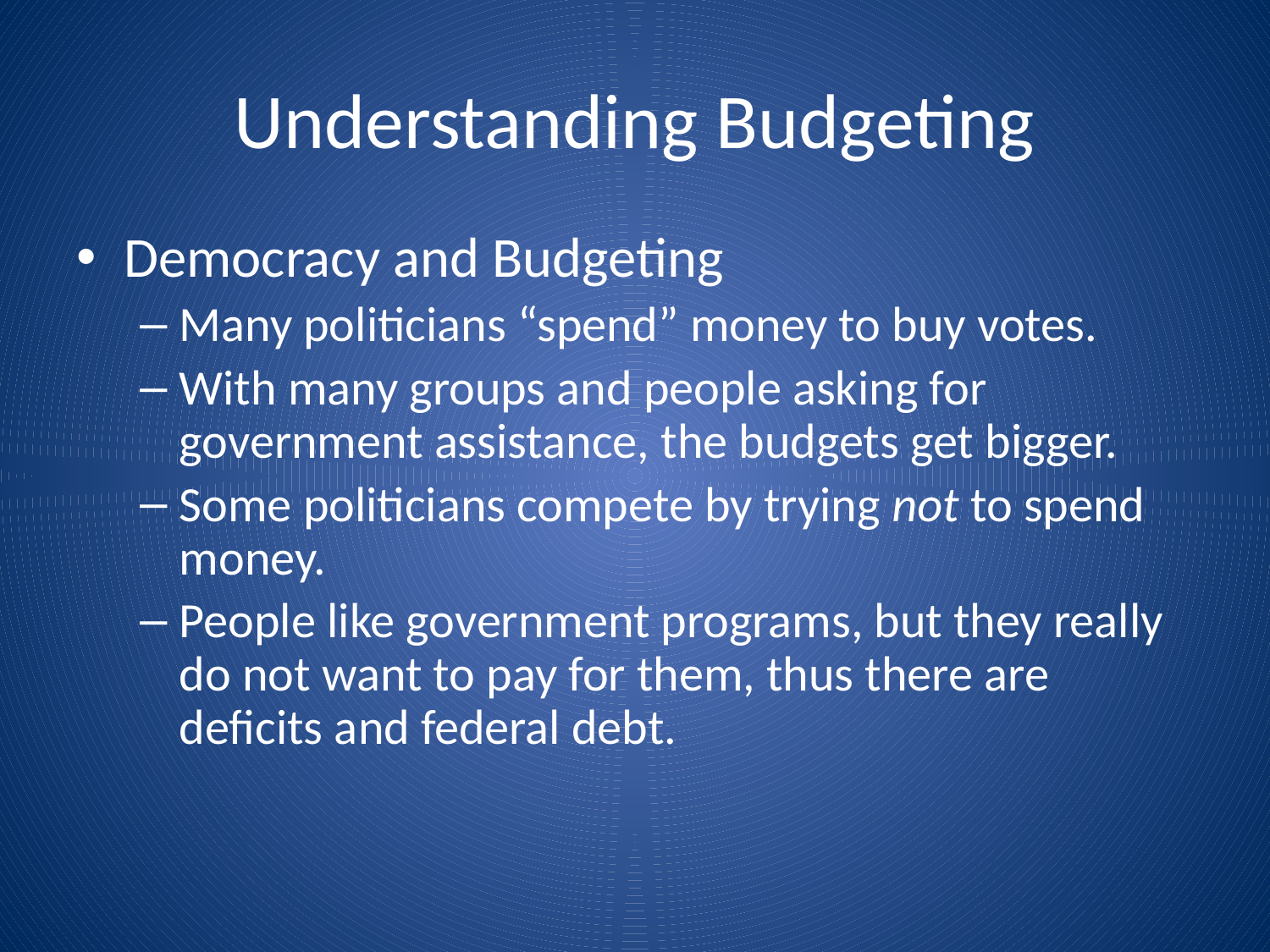

# Understanding Budgeting
Democracy and Budgeting
Many politicians “spend” money to buy votes.
With many groups and people asking for government assistance, the budgets get bigger.
Some politicians compete by trying not to spend money.
People like government programs, but they really do not want to pay for them, thus there are deficits and federal debt.